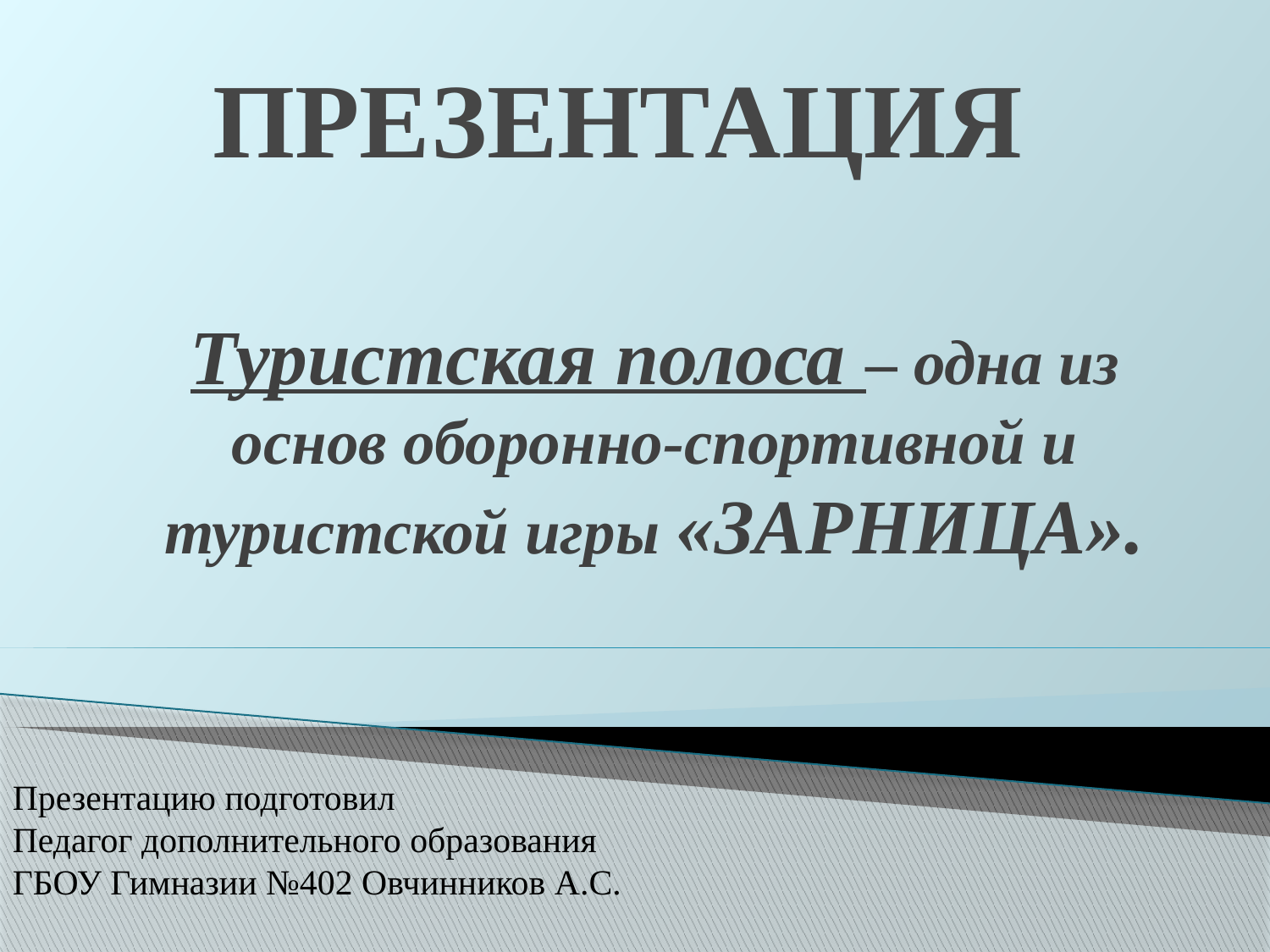

ПРЕЗЕНТАЦИЯ

# Туристская полоса – одна из основ оборонно-спортивной и туристской игры «ЗАРНИЦА».
Презентацию подготовил
Педагог дополнительного образования ГБОУ Гимназии №402 Овчинников А.С.